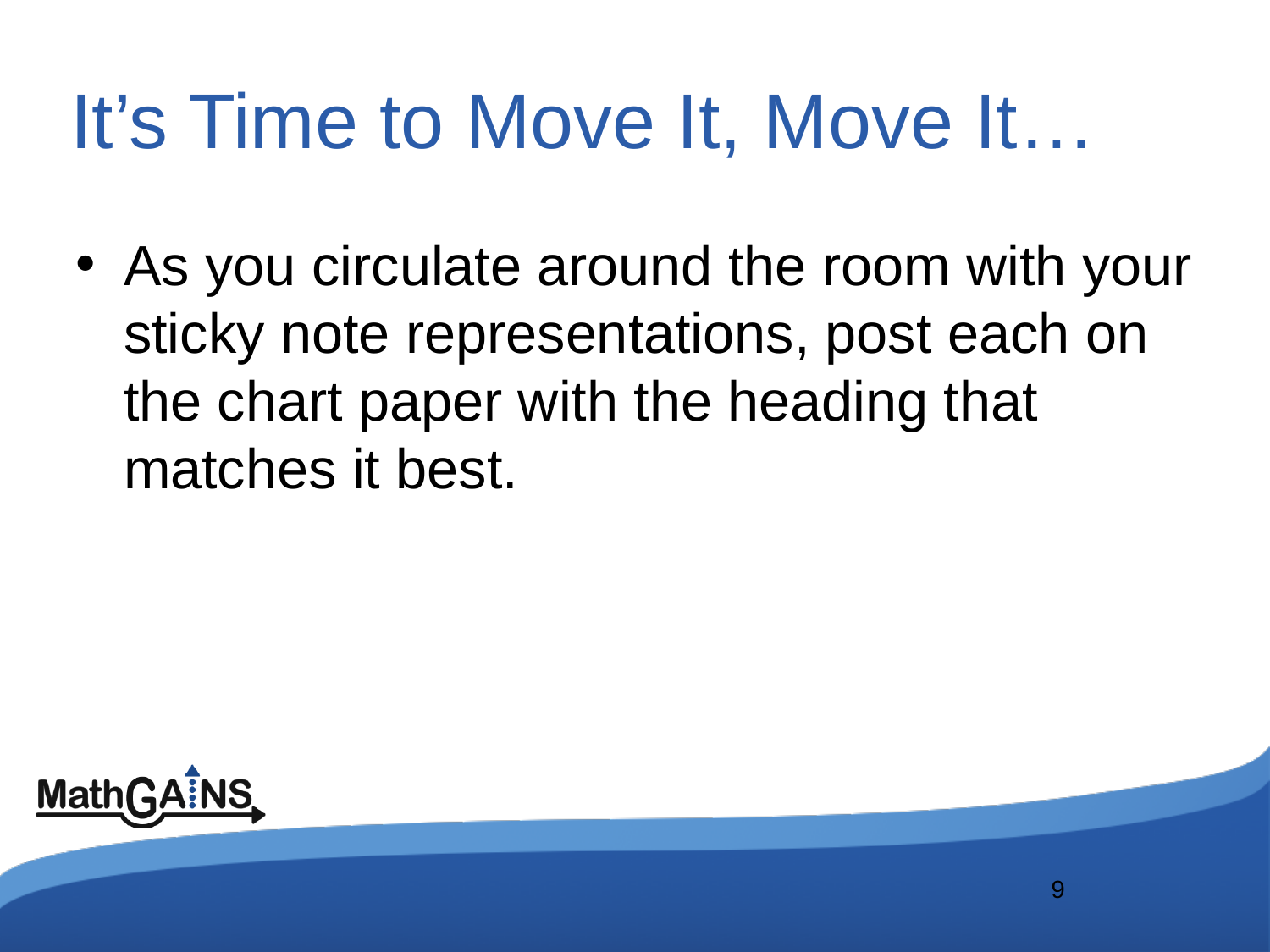

# It’s Time to Move It, Move It…
As you circulate around the room with your sticky note representations, post each on the chart paper with the heading that matches it best.

9